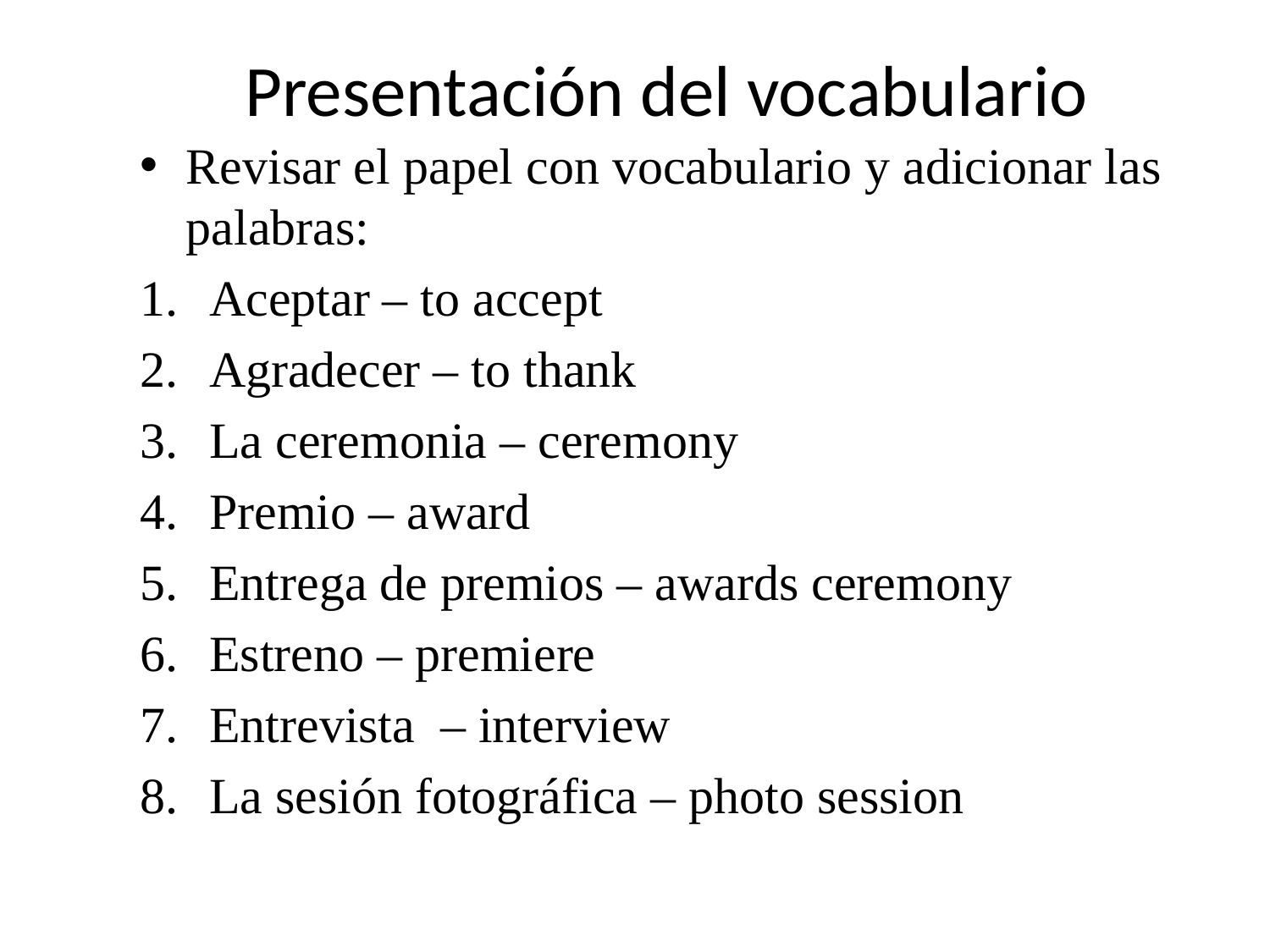

# Presentación del vocabulario
Revisar el papel con vocabulario y adicionar las palabras:
Aceptar – to accept
Agradecer – to thank
La ceremonia – ceremony
Premio – award
Entrega de premios – awards ceremony
Estreno – premiere
Entrevista  – interview
La sesión fotográfica – photo session